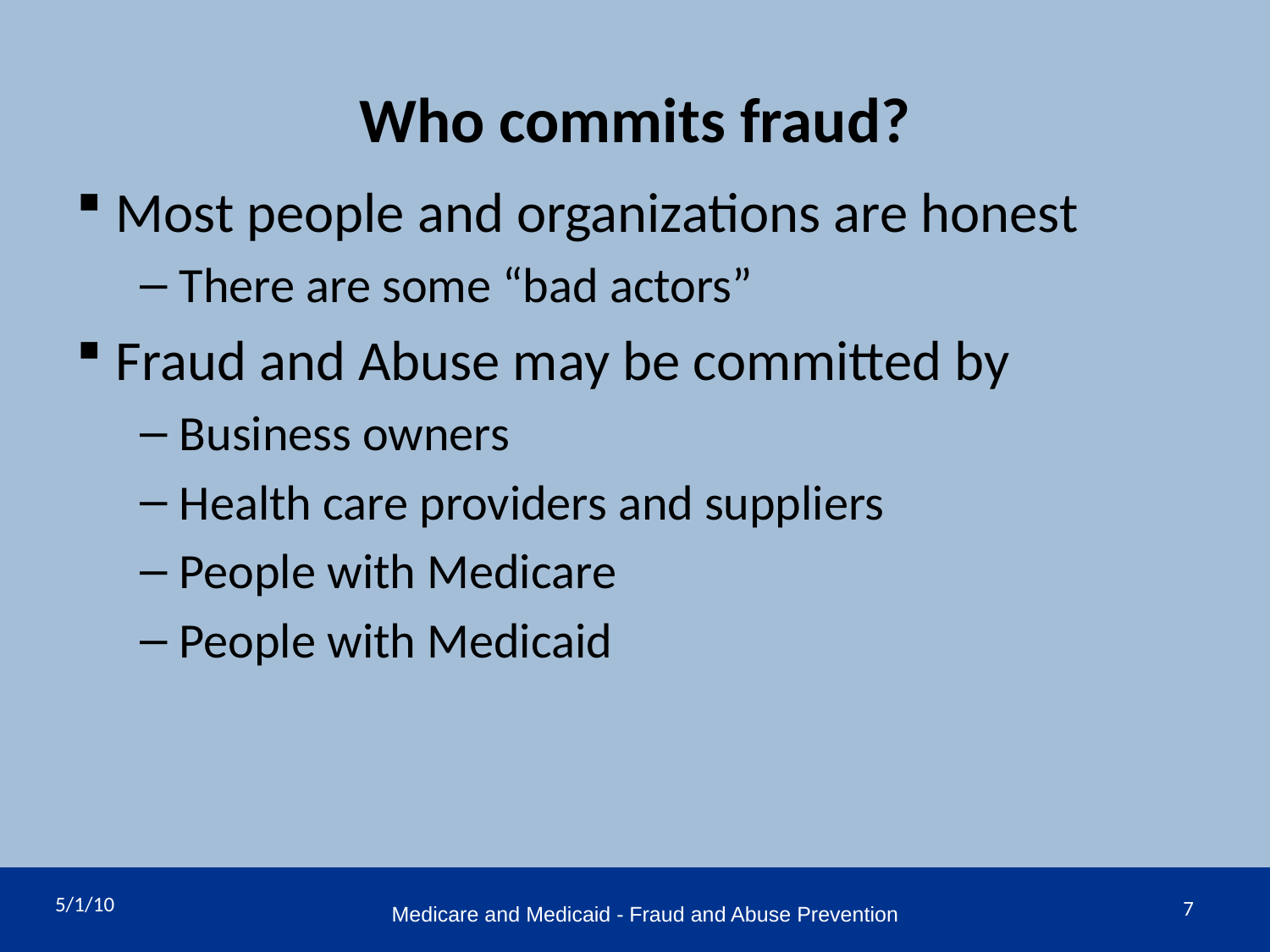

# Who commits fraud?
Most people and organizations are honest
There are some “bad actors”
Fraud and Abuse may be committed by
Business owners
Health care providers and suppliers
People with Medicare
People with Medicaid

5/1/10
7
Medicare and Medicaid - Fraud and Abuse Prevention